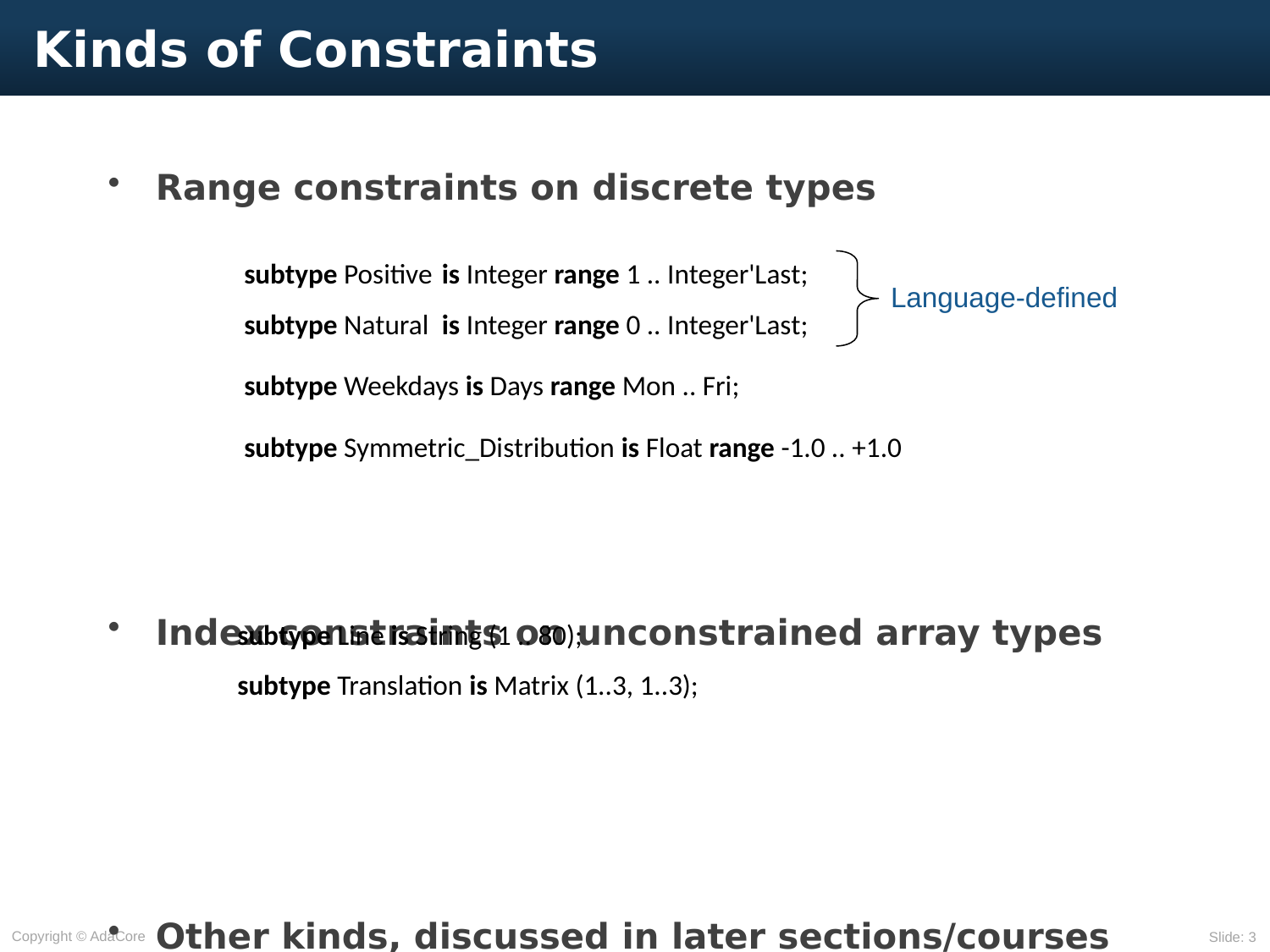

# Kinds of Constraints
Range constraints on discrete types

Index constraints on unconstrained array types

Other kinds, discussed in later sections/courses
subtype Positive	is Integer range 1 .. Integer'Last;
subtype Natural 	is Integer range 0 .. Integer'Last;
subtype Weekdays is Days range Mon .. Fri;
subtype Symmetric_Distribution is Float range -1.0 .. +1.0

Language-defined
subtype Line is String (1 .. 80);
subtype Translation is Matrix (1..3, 1..3);